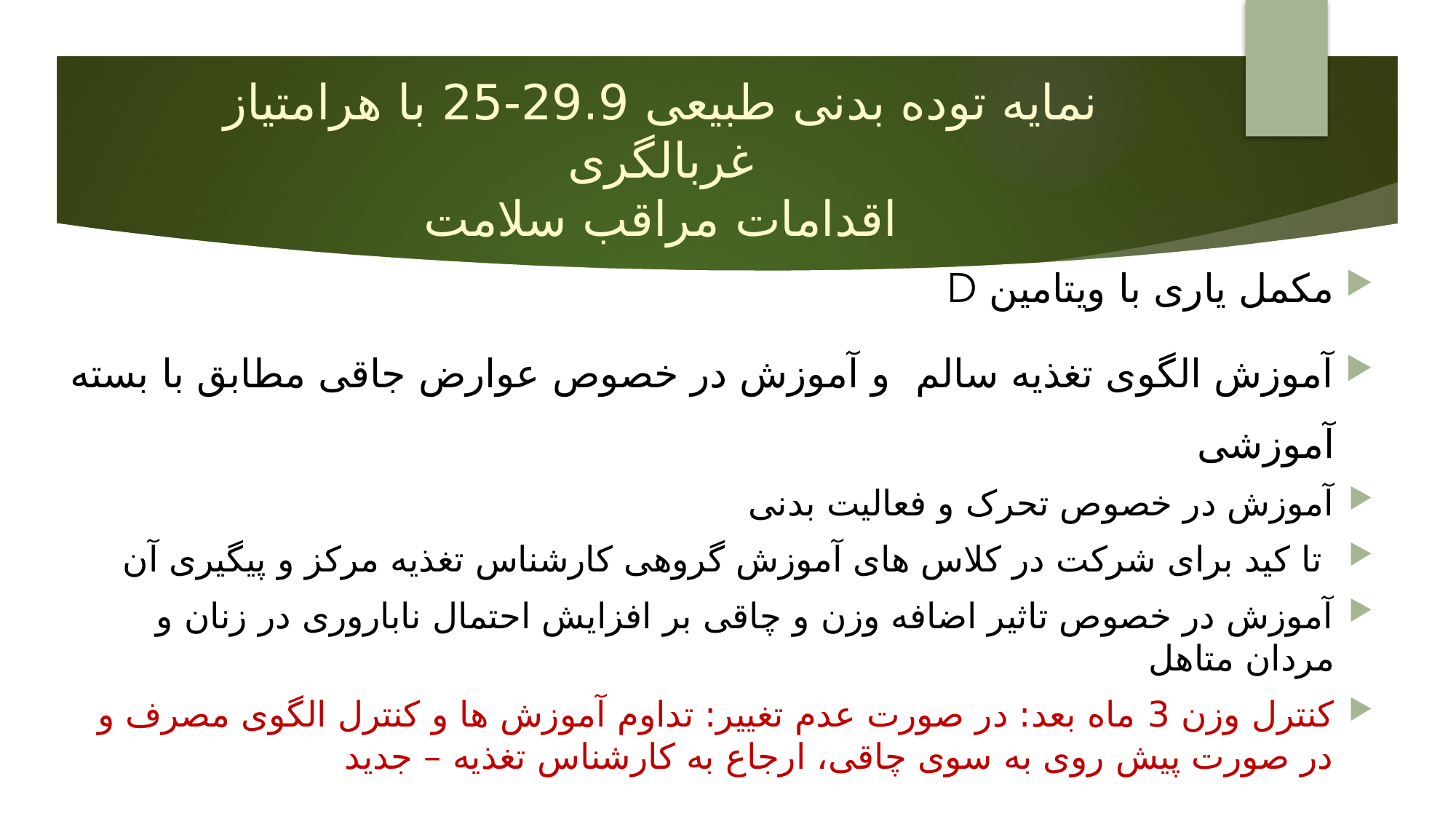

# نمایه توده بدنی طبیعی 29.9-25 با هرامتیاز غربالگری اقدامات مراقب سلامت
مکمل یاری با ویتامین D
آموزش الگوی تغذیه سالم  و آموزش در خصوص عوارض جاقی مطابق با بسته آموزشی
آموزش در خصوص تحرک و فعالیت بدنی
 تا کید برای شرکت در کلاس های آموزش گروهی کارشناس تغذیه مرکز و پیگیری آن
آموزش در خصوص تاثیر اضافه وزن و چاقی بر افزایش احتمال ناباروری در زنان و مردان متاهل
کنترل وزن 3 ماه بعد: در صورت عدم تغییر: تداوم آموزش ها و کنترل الگوی مصرف و در صورت پیش روی به سوی چاقی، ارجاع به کارشناس تغذیه – جدید